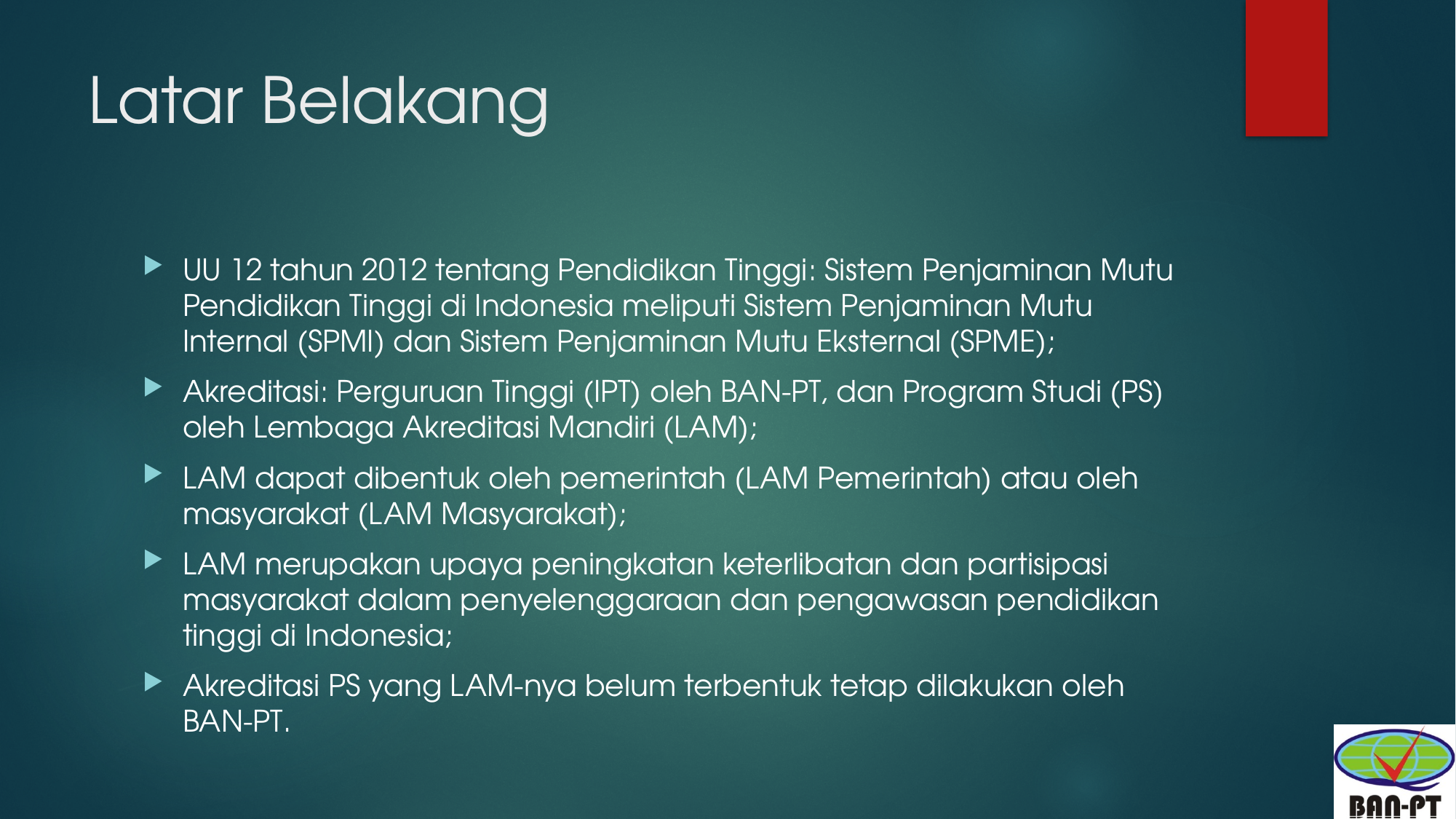

# Latar Belakang
UU 12 tahun 2012 tentang Pendidikan Tinggi: Sistem Penjaminan Mutu Pendidikan Tinggi di Indonesia meliputi Sistem Penjaminan Mutu Internal (SPMI) dan Sistem Penjaminan Mutu Eksternal (SPME);
Akreditasi: Perguruan Tinggi (IPT) oleh BAN-PT, dan Program Studi (PS) oleh Lembaga Akreditasi Mandiri (LAM);
LAM dapat dibentuk oleh pemerintah (LAM Pemerintah) atau oleh masyarakat (LAM Masyarakat);
LAM merupakan upaya peningkatan keterlibatan dan partisipasi masyarakat dalam penyelenggaraan dan pengawasan pendidikan tinggi di Indonesia;
Akreditasi PS yang LAM-nya belum terbentuk tetap dilakukan oleh BAN-PT.